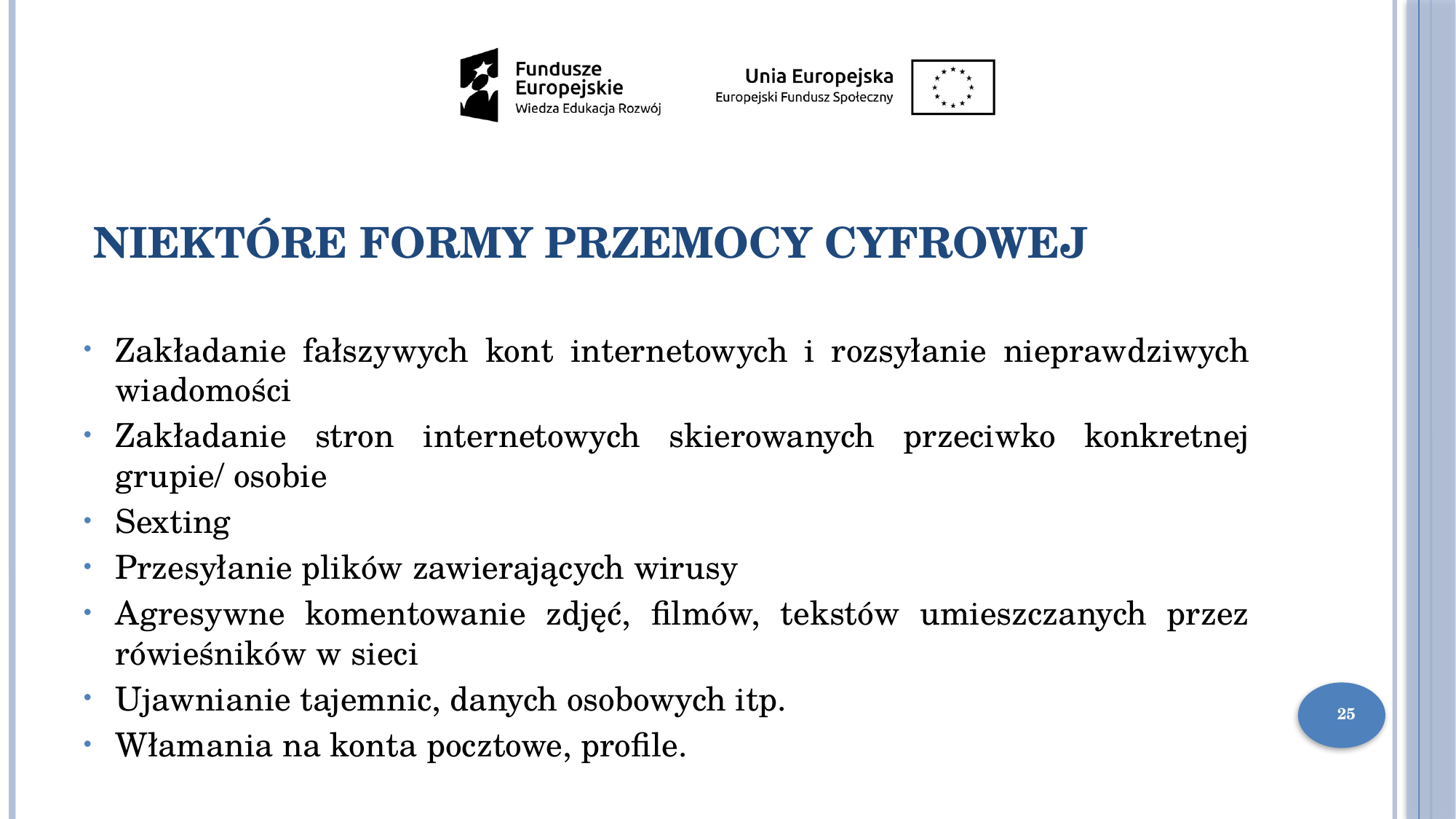

Niektóre formy przemocy cyfrowej
Zakładanie fałszywych kont internetowych i rozsyłanie nieprawdziwych wiadomości
Zakładanie stron internetowych skierowanych przeciwko konkretnej grupie/ osobie
Sexting
Przesyłanie plików zawierających wirusy
Agresywne komentowanie zdjęć, filmów, tekstów umieszczanych przez rówieśników w sieci
Ujawnianie tajemnic, danych osobowych itp.
Włamania na konta pocztowe, profile.

25